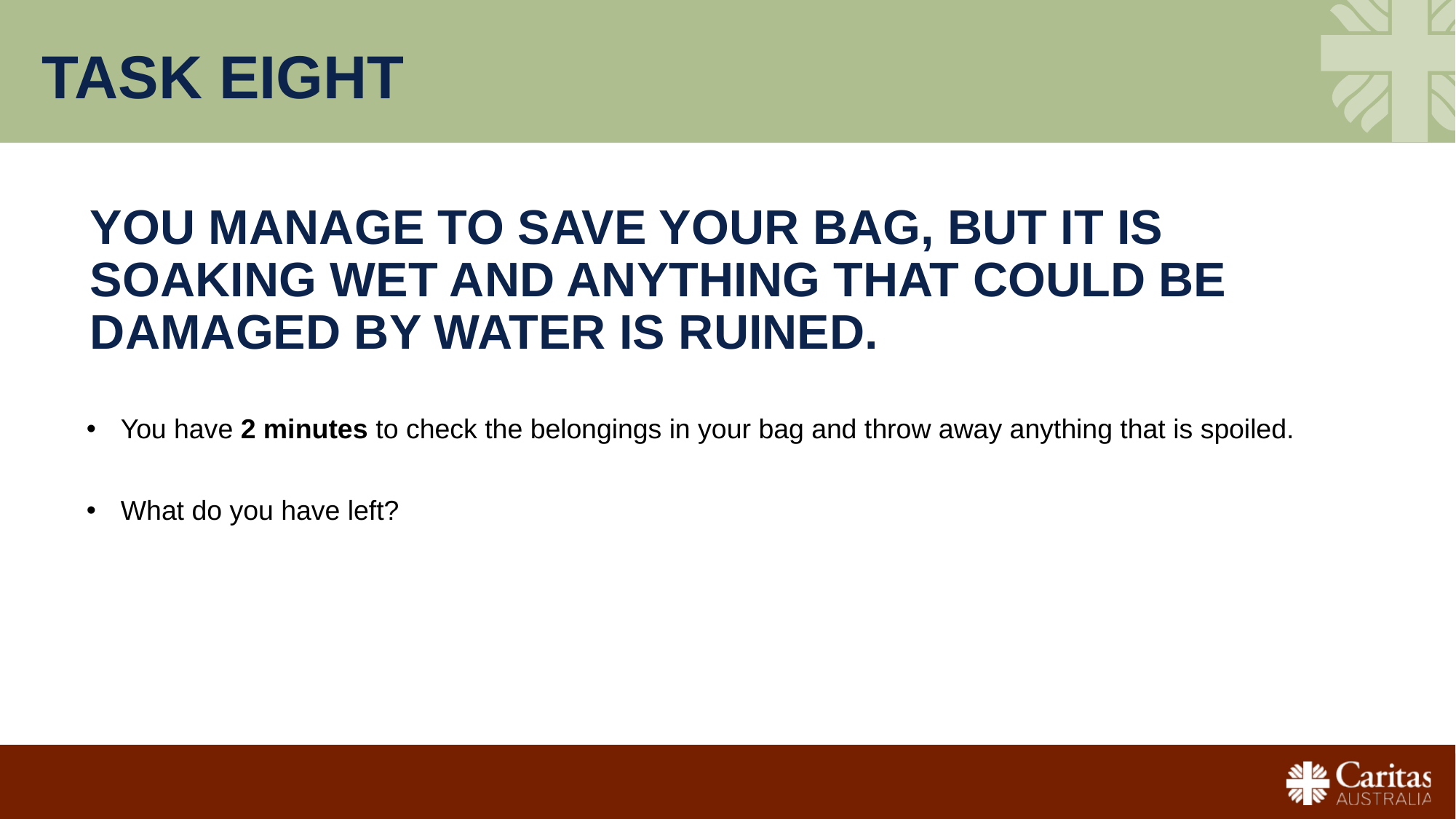

# Task EIGHT
You manage to save your bag, but it is soaking wet and anything that could be damaged by water is ruined.
You have 2 minutes to check the belongings in your bag and throw away anything that is spoiled.

What do you have left?